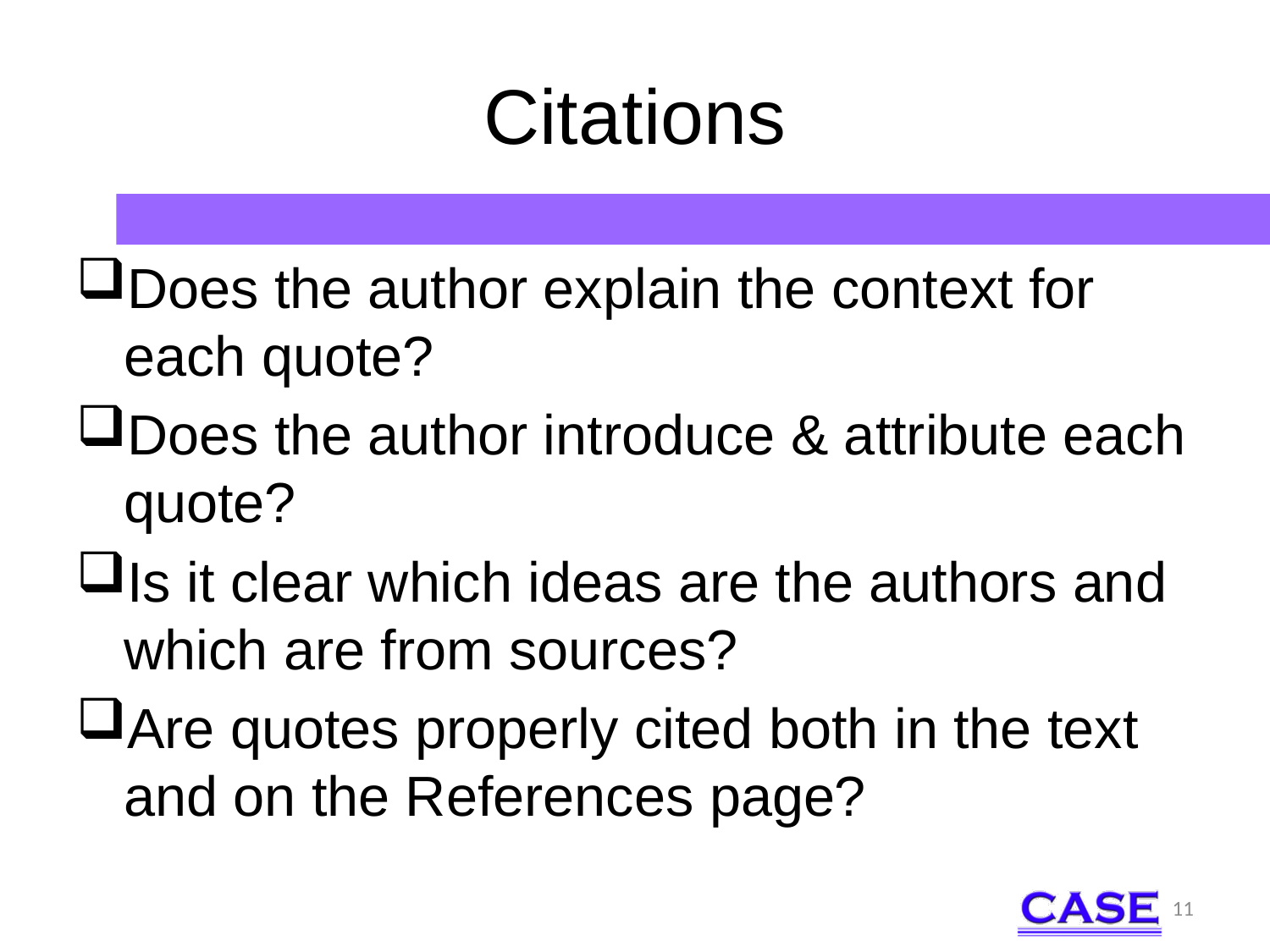

# Citations
Does the author explain the context for each quote?
Does the author introduce & attribute each quote?
Is it clear which ideas are the authors and which are from sources?
Are quotes properly cited both in the text and on the References page?

11